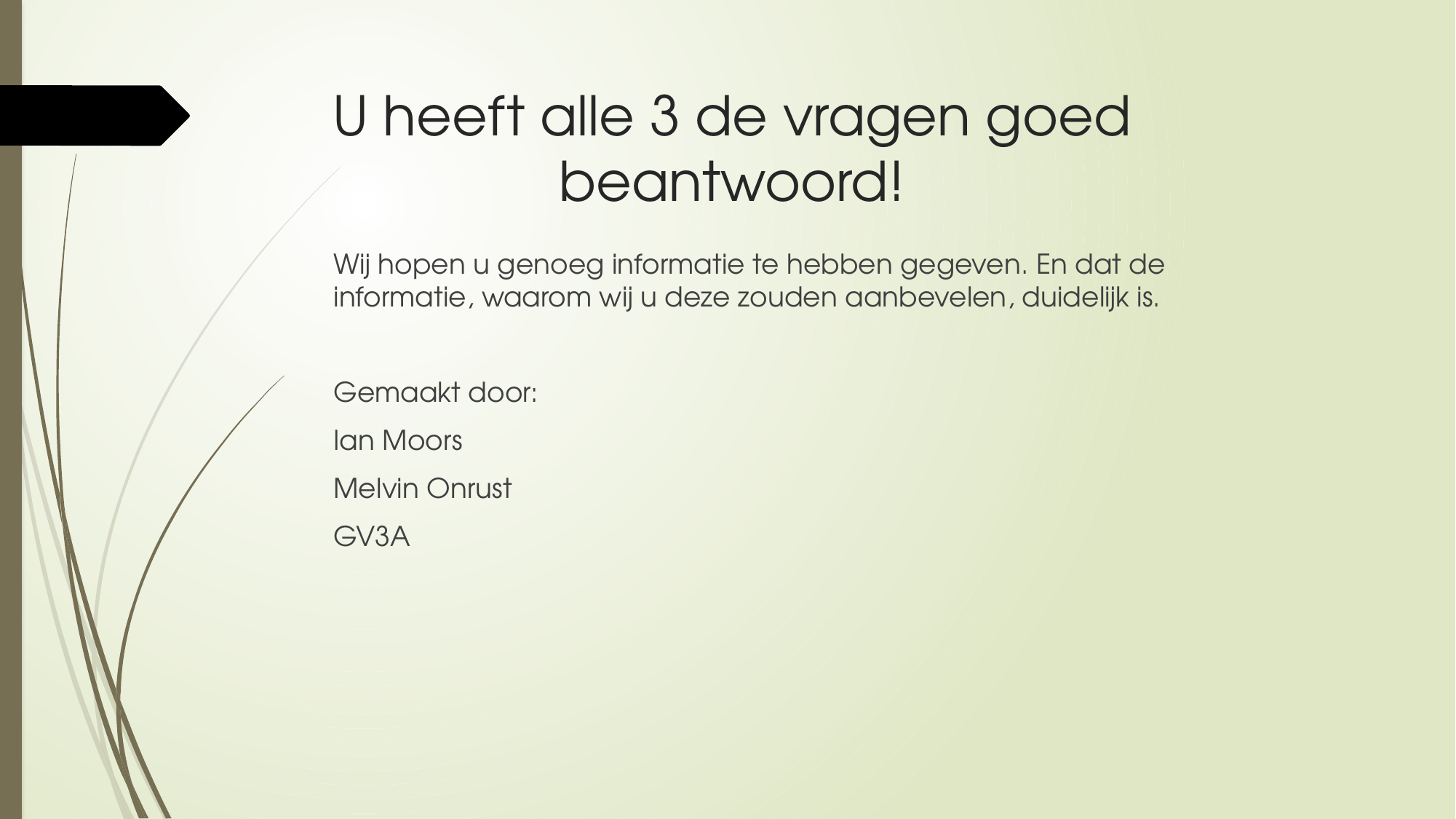

# U heeft alle 3 de vragen goed beantwoord!
Wij hopen u genoeg informatie te hebben gegeven. En dat de informatie, waarom wij u deze zouden aanbevelen, duidelijk is.

Gemaakt door:
Ian Moors
Melvin Onrust
GV3A